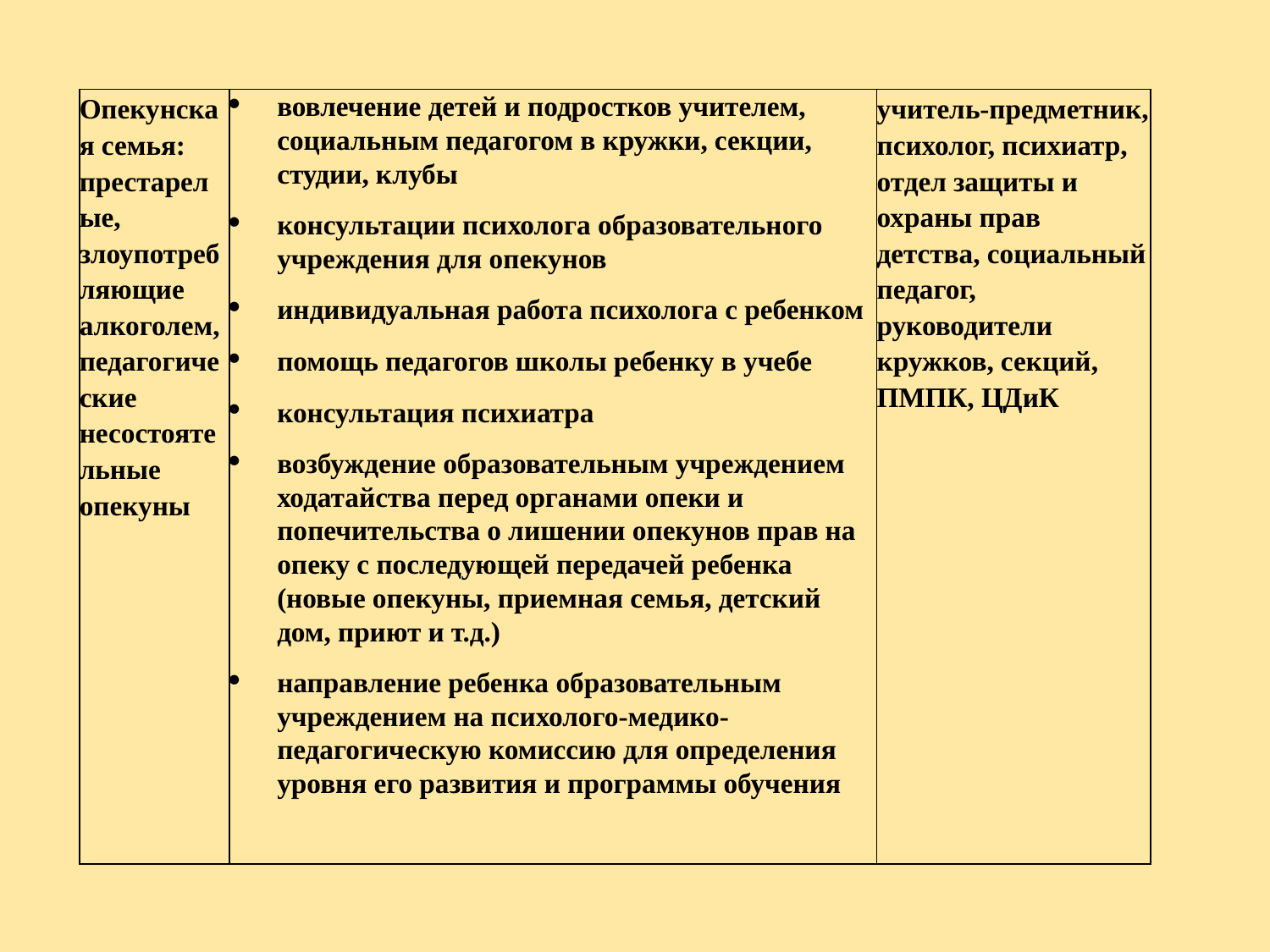

| Опекунская семья: престарелые, злоупотребляющие алкоголем, педагогические несостоятельные опекуны | вовлечение детей и подростков учителем, социальным педагогом в кружки, секции, студии, клубы консультации психолога образовательного учреждения для опекунов индивидуальная работа психолога с ребенком помощь педагогов школы ребенку в учебе консультация психиатра возбуждение образовательным учреждением ходатайства перед органами опеки и попечительства о лишении опекунов прав на опеку с последующей передачей ребенка (новые опекуны, приемная семья, детский дом, приют и т.д.) направление ребенка образовательным учреждением на психолого-медико-педагогическую комиссию для определения уровня его развития и программы обучения | учитель-предметник, психолог, психиатр, отдел защиты и охраны прав детства, социальный педагог, руководители кружков, секций, ПМПК, ЦДиК |
| --- | --- | --- |